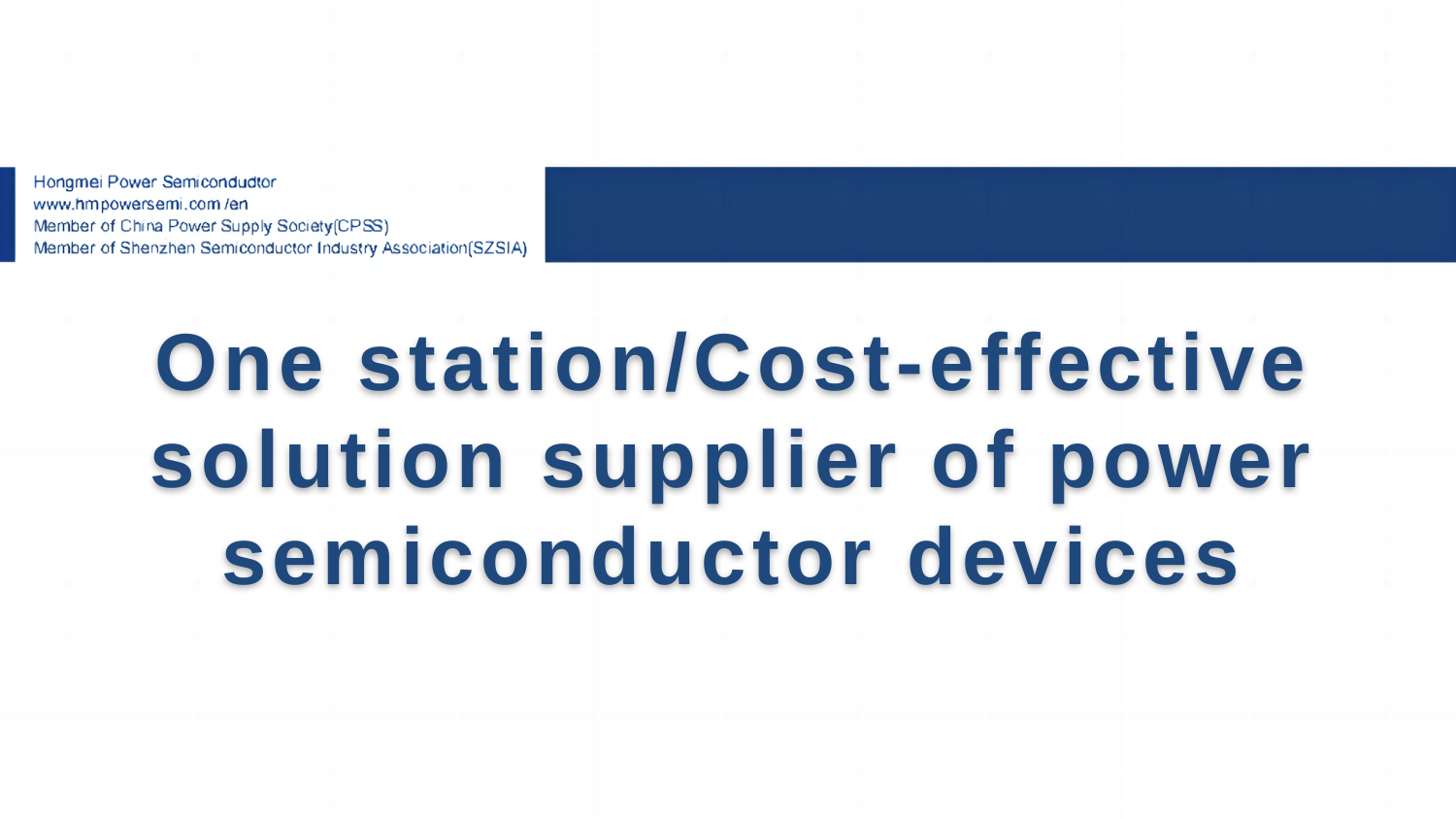

One station/Cost-effective solution supplier of power semiconductor devices